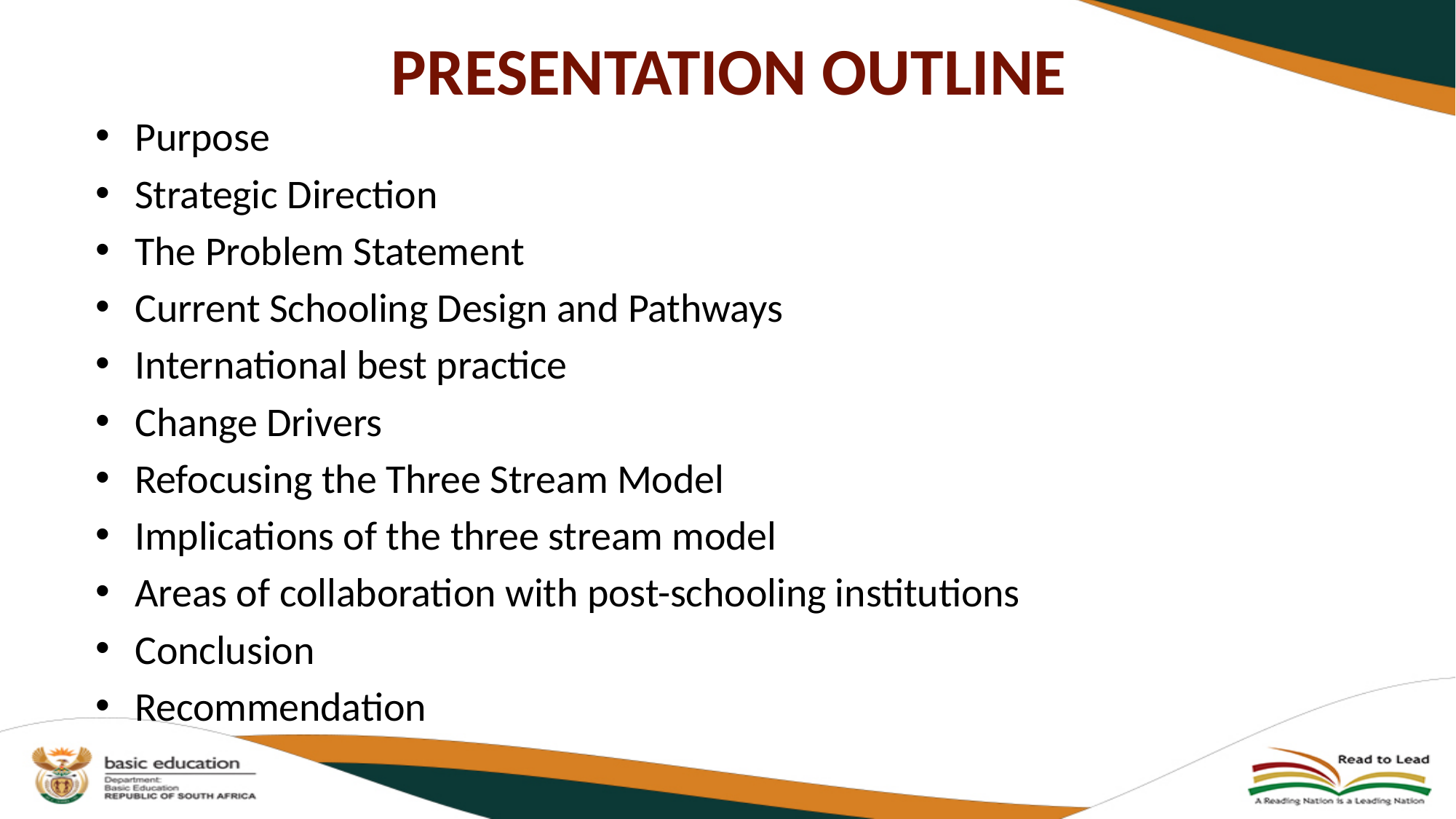

# Presentation Outline
Purpose
Strategic Direction
The Problem Statement
Current Schooling Design and Pathways
International best practice
Change Drivers
Refocusing the Three Stream Model
Implications of the three stream model
Areas of collaboration with post-schooling institutions
Conclusion
Recommendation